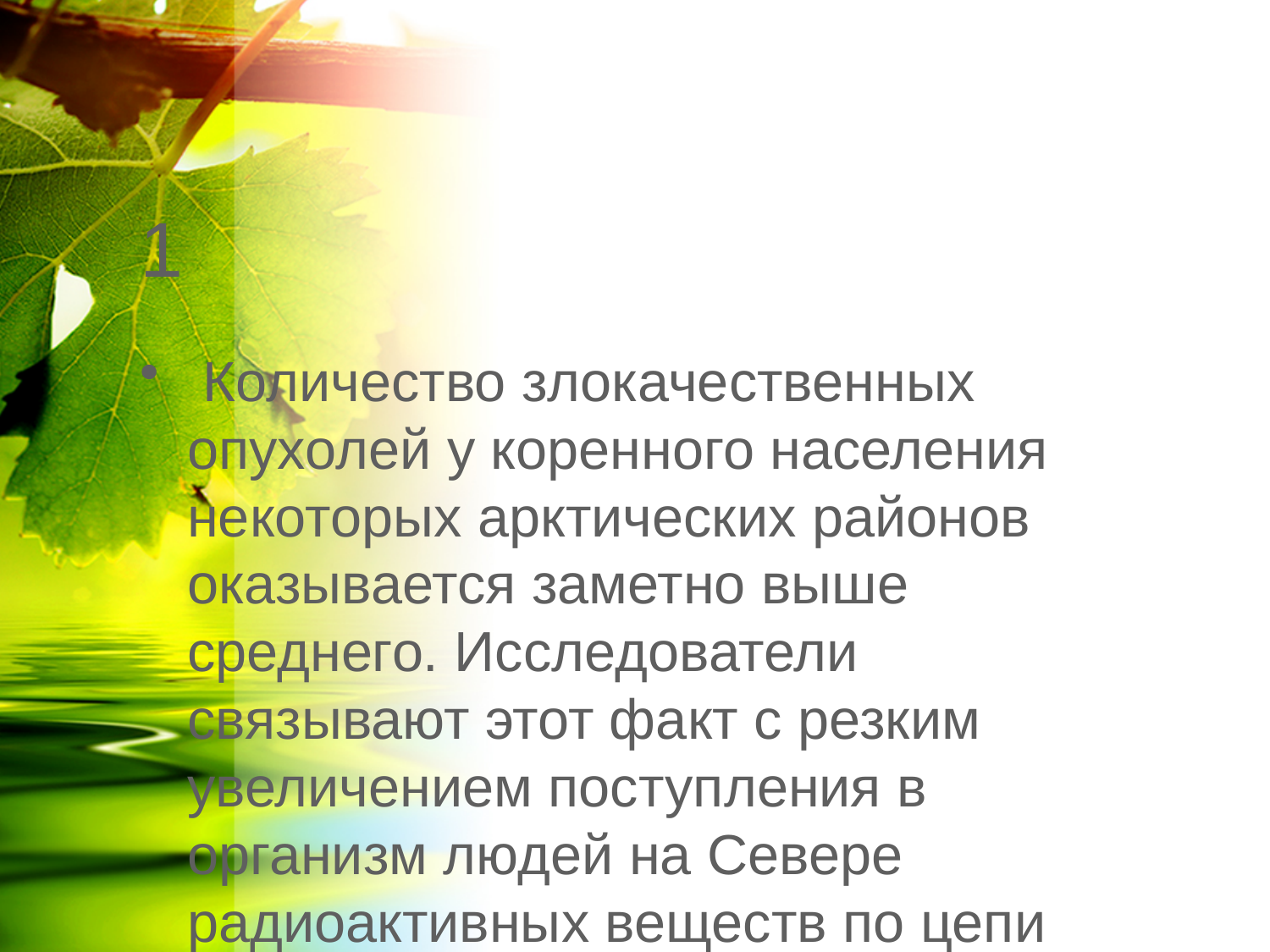

# 1
 Количество злокачественных опухолей у коренного населения некоторых арктических районов оказывается заметно выше среднего. Исследователи связывают этот факт с резким увеличением поступления в организм людей на Севере радиоактивных веществ по цепи питания: лишайник – олень – человек. Как вы это понимаете?